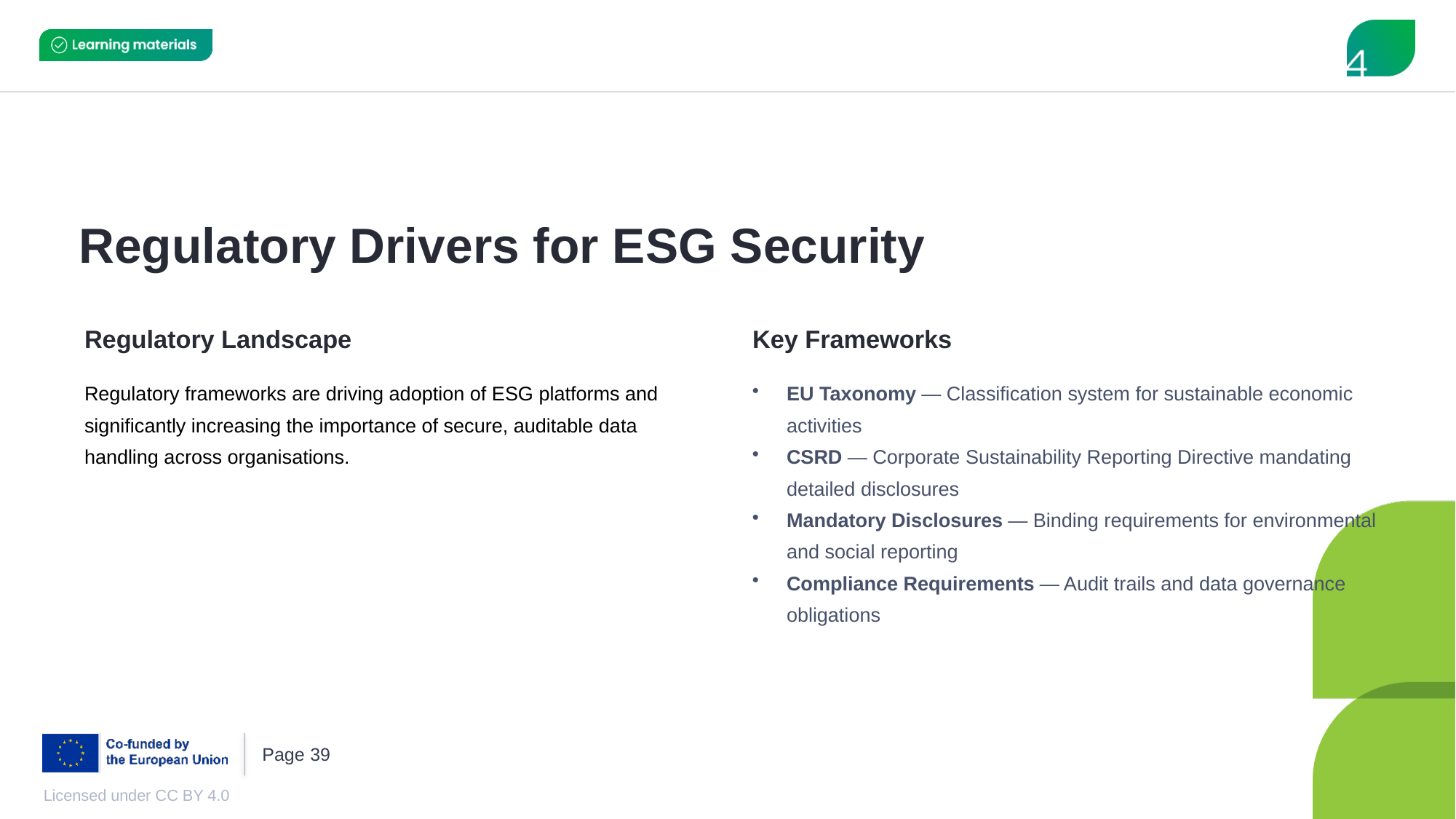

Regulatory Drivers for ESG Security
Regulatory Landscape
Key Frameworks
Regulatory frameworks are driving adoption of ESG platforms and significantly increasing the importance of secure, auditable data handling across organisations.
EU Taxonomy — Classification system for sustainable economic activities
CSRD — Corporate Sustainability Reporting Directive mandating detailed disclosures
Mandatory Disclosures — Binding requirements for environmental and social reporting
Compliance Requirements — Audit trails and data governance obligations